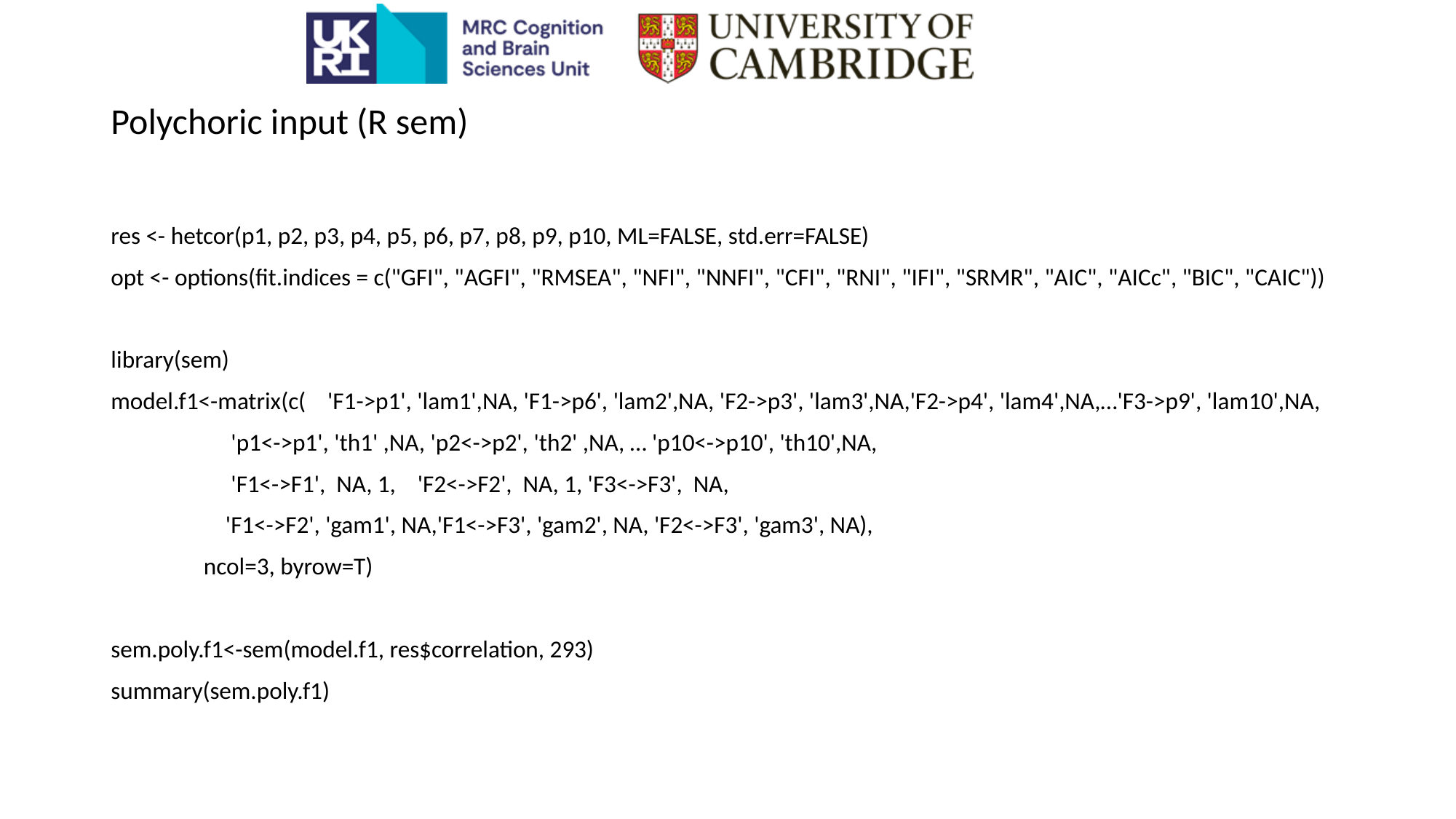

# Polychoric input (R sem)
res <- hetcor(p1, p2, p3, p4, p5, p6, p7, p8, p9, p10, ML=FALSE, std.err=FALSE)
opt <- options(fit.indices = c("GFI", "AGFI", "RMSEA", "NFI", "NNFI", "CFI", "RNI", "IFI", "SRMR", "AIC", "AICc", "BIC", "CAIC"))

library(sem)
model.f1<-matrix(c(    'F1->p1', 'lam1',NA, 'F1->p6', 'lam2',NA, 'F2->p3', 'lam3',NA,'F2->p4', 'lam4',NA,…'F3->p9', 'lam10',NA,
                      'p1<->p1', 'th1' ,NA, 'p2<->p2', 'th2' ,NA, … 'p10<->p10', 'th10',NA,
                      'F1<->F1',  NA, 1,    'F2<->F2',  NA, 1, 'F3<->F3',  NA,
                     'F1<->F2', 'gam1', NA,'F1<->F3', 'gam2', NA, 'F2<->F3', 'gam3', NA),
                 ncol=3, byrow=T)

sem.poly.f1<-sem(model.f1, res$correlation, 293)
summary(sem.poly.f1)